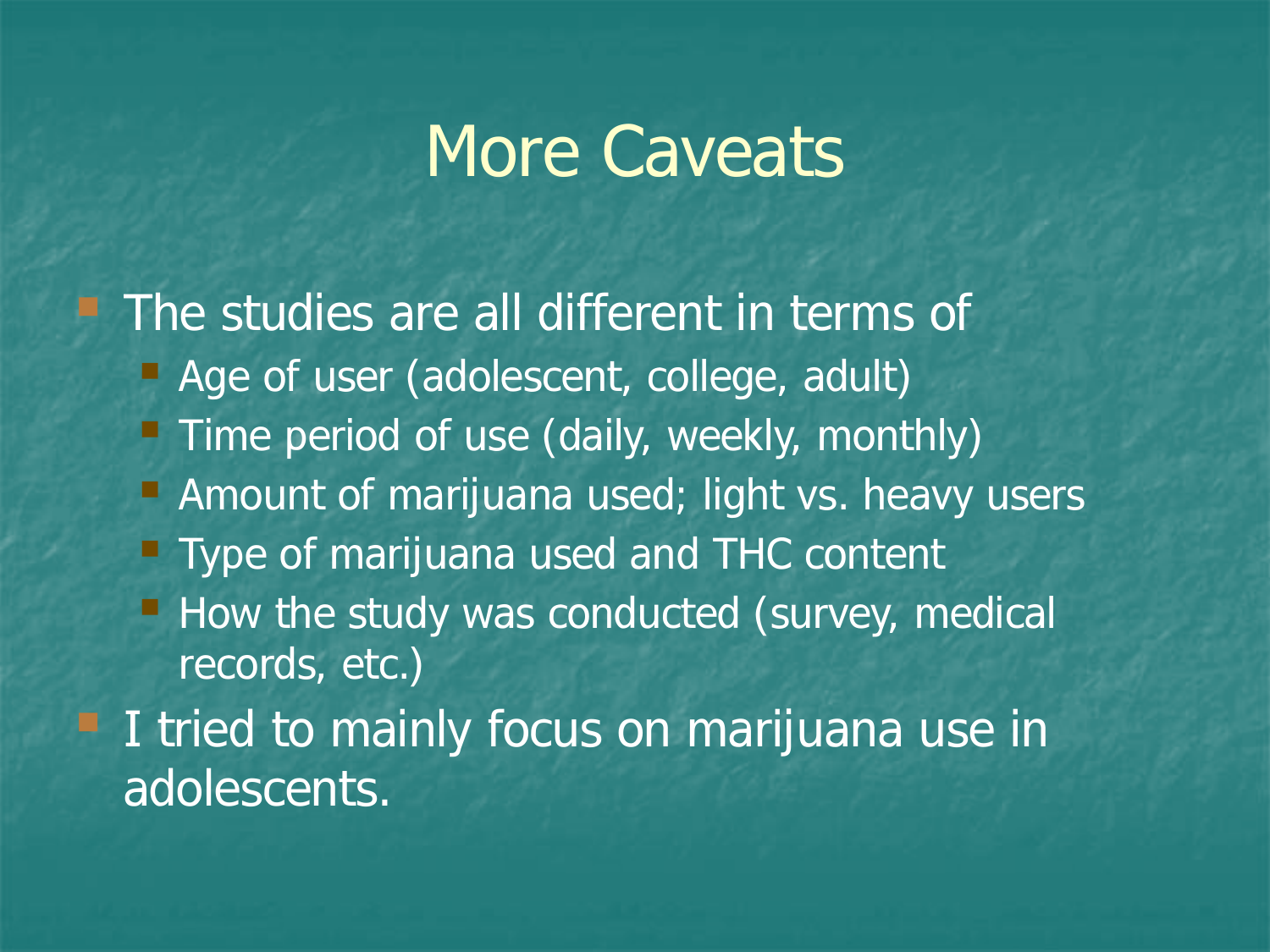

# More Caveats
The studies are all different in terms of
Age of user (adolescent, college, adult)
Time period of use (daily, weekly, monthly)
Amount of marijuana used; light vs. heavy users
Type of marijuana used and THC content
How the study was conducted (survey, medical records, etc.)
I tried to mainly focus on marijuana use in adolescents.